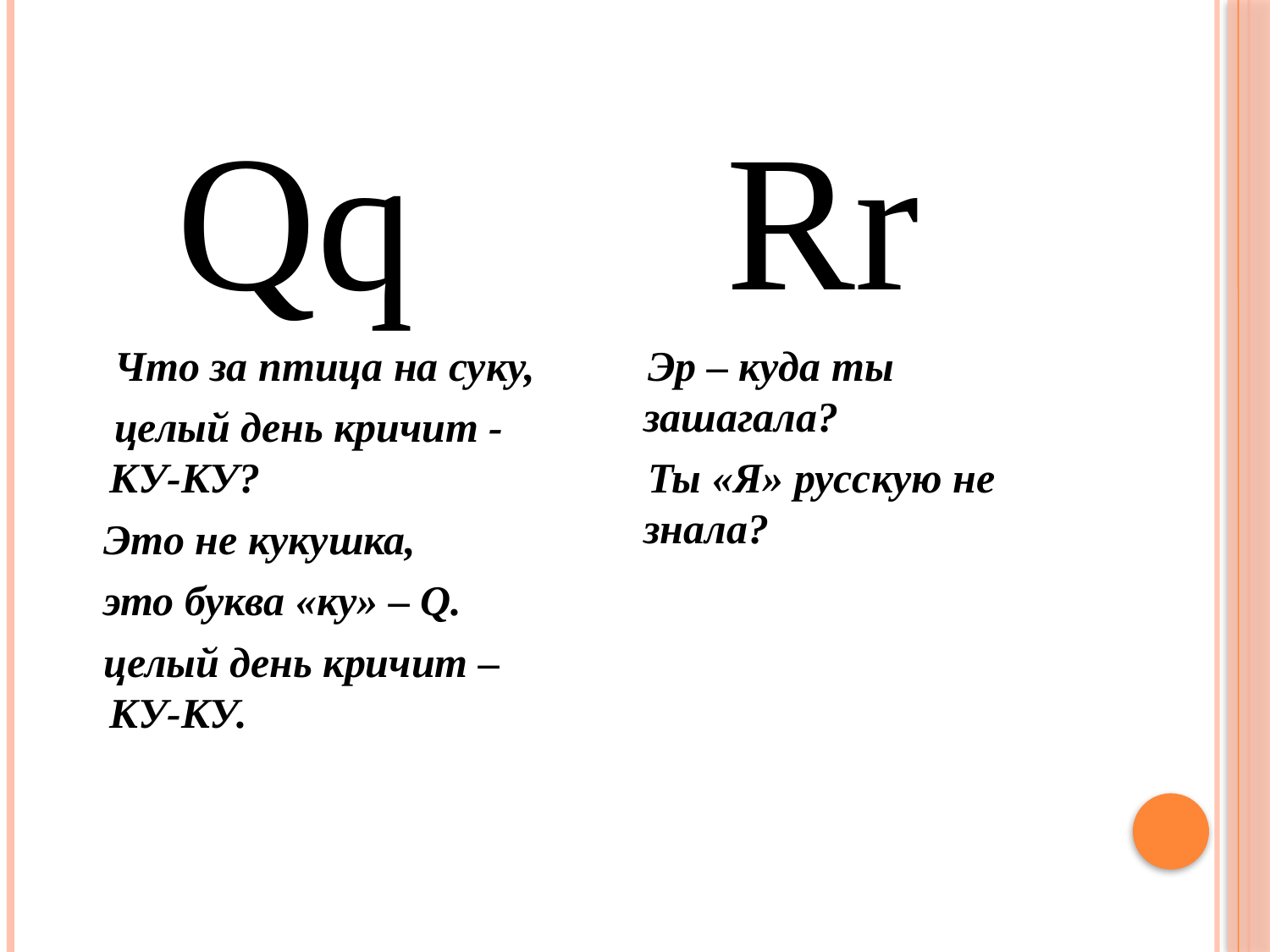

Qq
    Что за птица на суку,
    целый день кричит - КУ-КУ?
   Это не кукушка,
   это буква «ку» – Q.
   целый день кричит – КУ-КУ.
Rr
    Эр – куда ты зашагала?
    Ты «Я» русскую не знала?